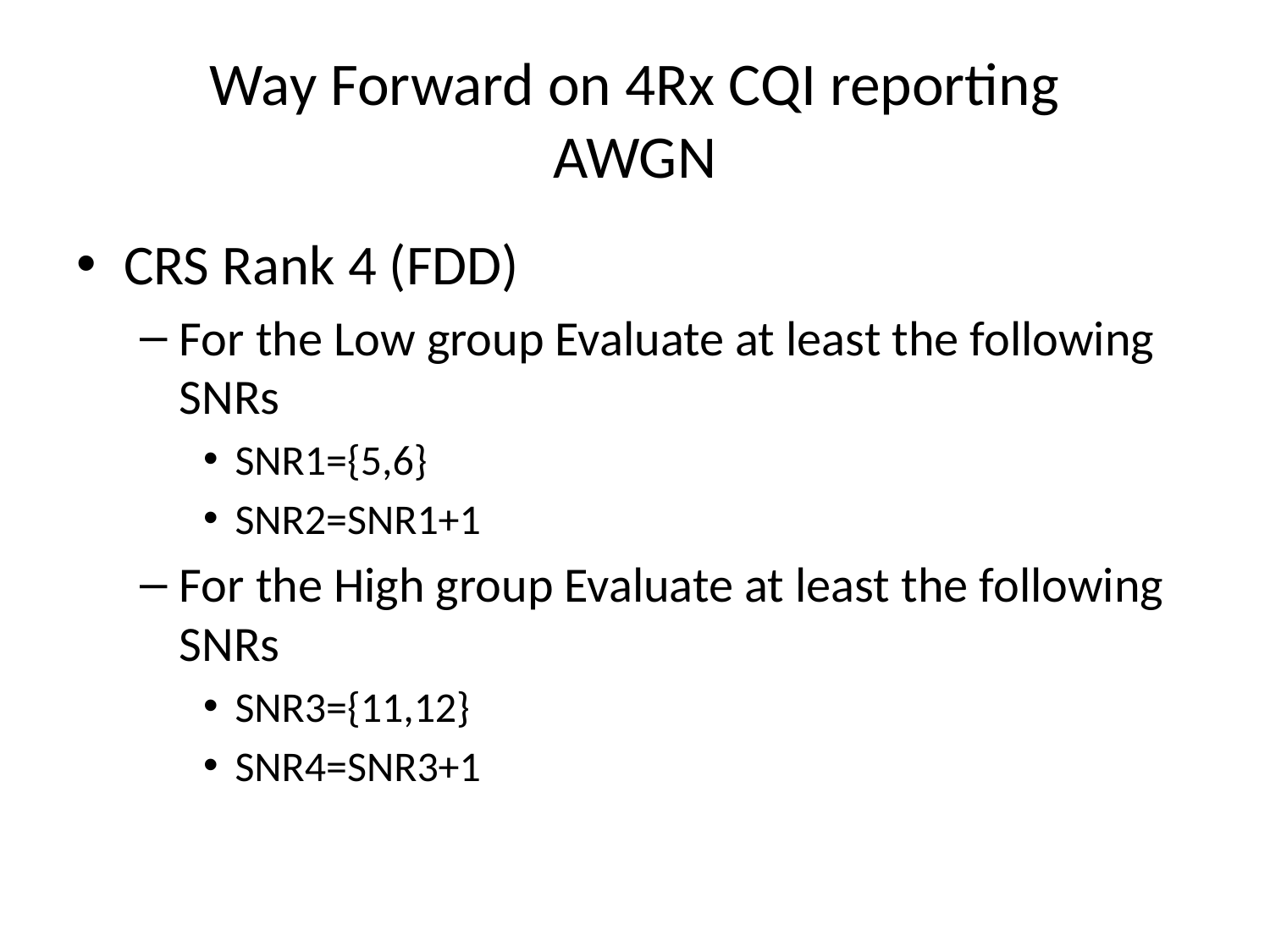

# Way Forward on 4Rx CQI reporting AWGN
CRS Rank 4 (FDD)
For the Low group Evaluate at least the following SNRs
SNR1={5,6}
SNR2=SNR1+1
For the High group Evaluate at least the following SNRs
SNR3={11,12}
SNR4=SNR3+1